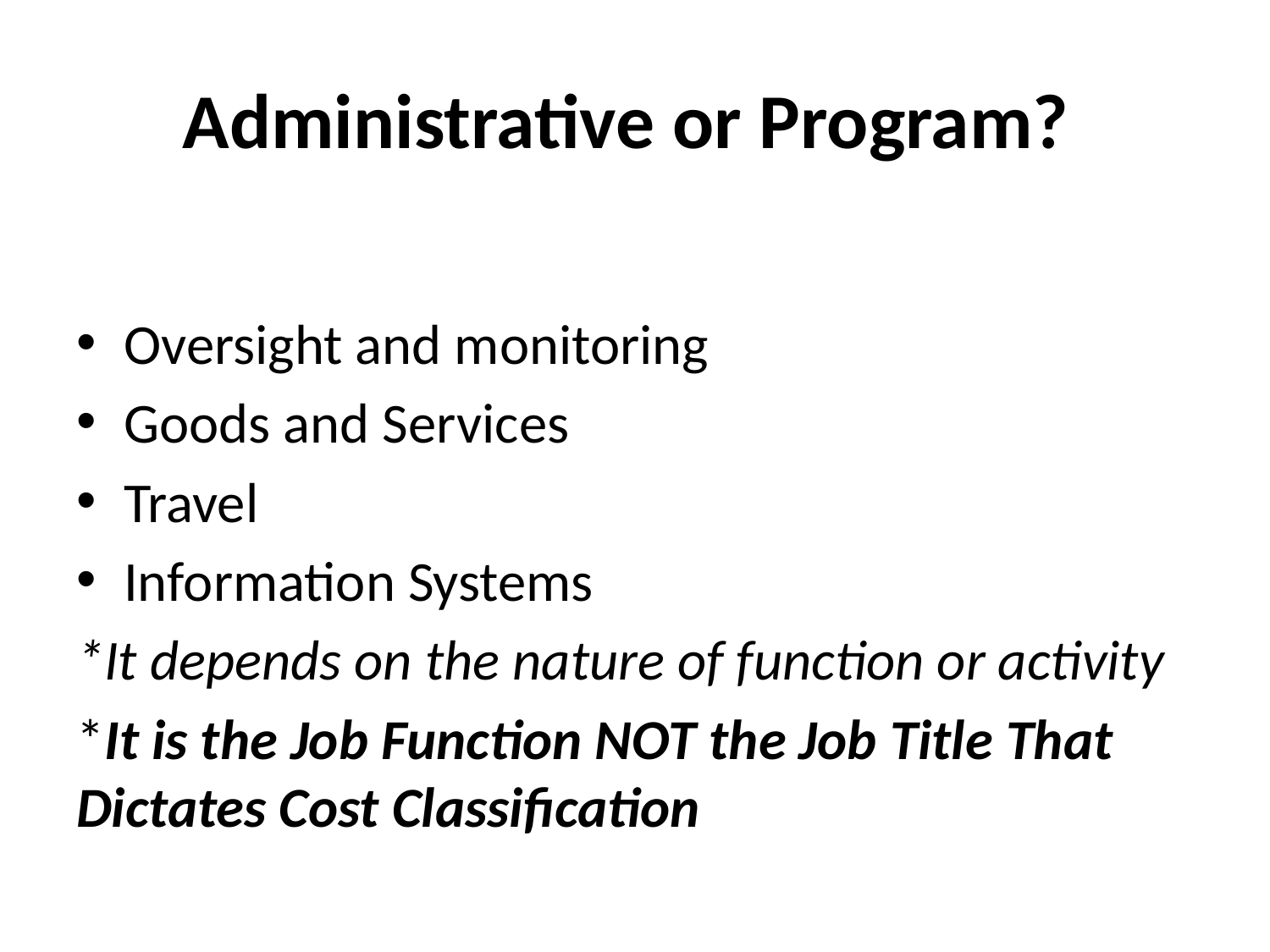

# Administrative or Program?

Oversight and monitoring
Goods and Services
Travel
Information Systems
*It depends on the nature of function or activity
*It is the Job Function NOT the Job Title That Dictates Cost Classification